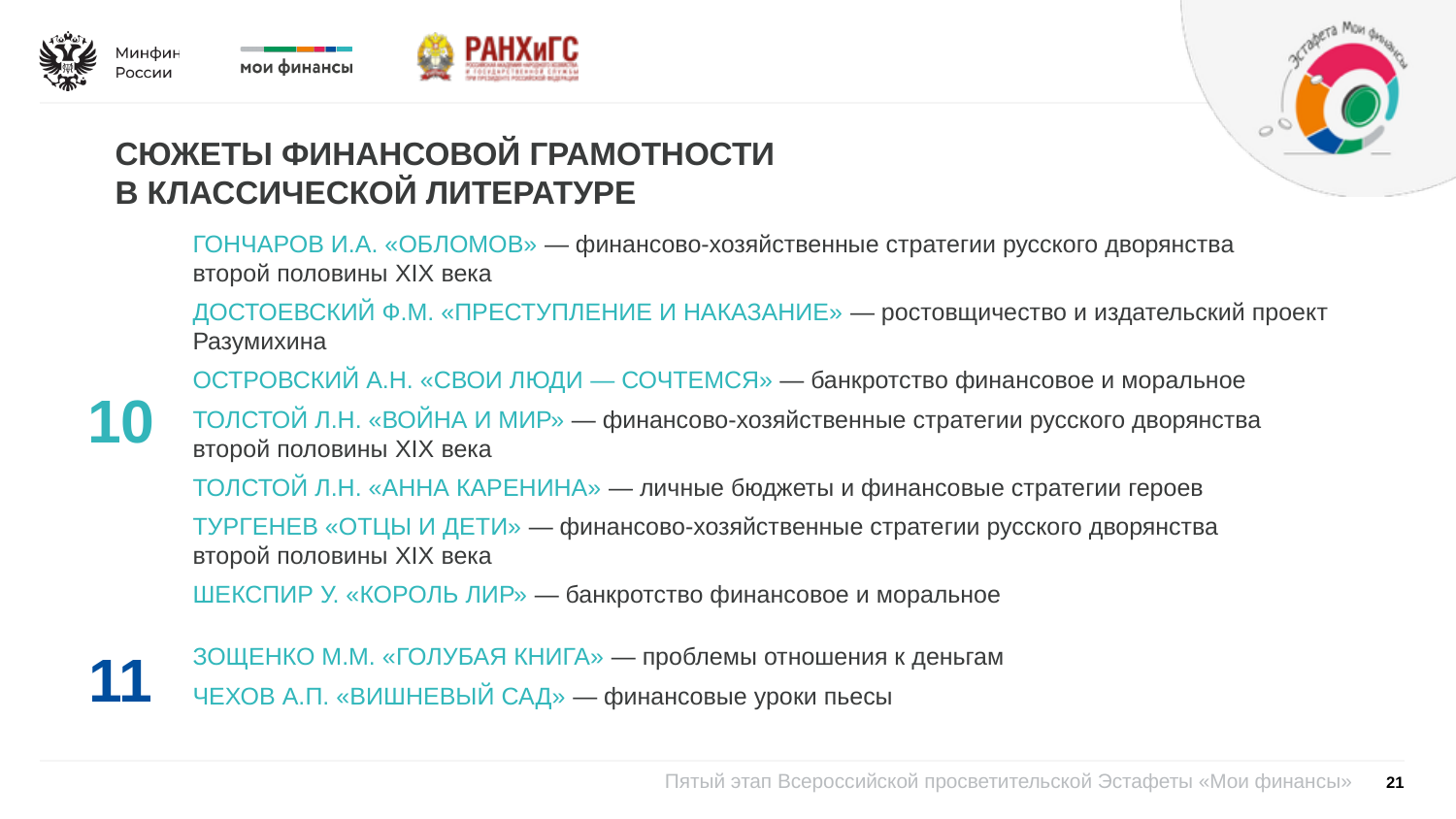

Сюжеты финансовой грамотности
в классической литературе
Гончаров И.А. «Обломов» — финансово-хозяйственные стратегии русского дворянства
второй половины XIX века
Достоевский Ф.М. «Преступление и наказание» — ростовщичество и издательский проект Разумихина
Островский А.Н. «Свои люди — сочтемся» — банкротство финансовое и моральное
Толстой Л.Н. «Война и мир» — финансово-хозяйственные стратегии русского дворянства
второй половины XIX века
Толстой Л.Н. «Анна Каренина» — личные бюджеты и финансовые стратегии героев
Тургенев «Отцы и дети» — финансово-хозяйственные стратегии русского дворянства
второй половины XIX века
Шекспир У. «Король Лир» — банкротство финансовое и моральное
10
11
Зощенко М.М. «Голубая книга» — проблемы отношения к деньгам
Чехов А.П. «Вишневый сад» — финансовые уроки пьесы
21